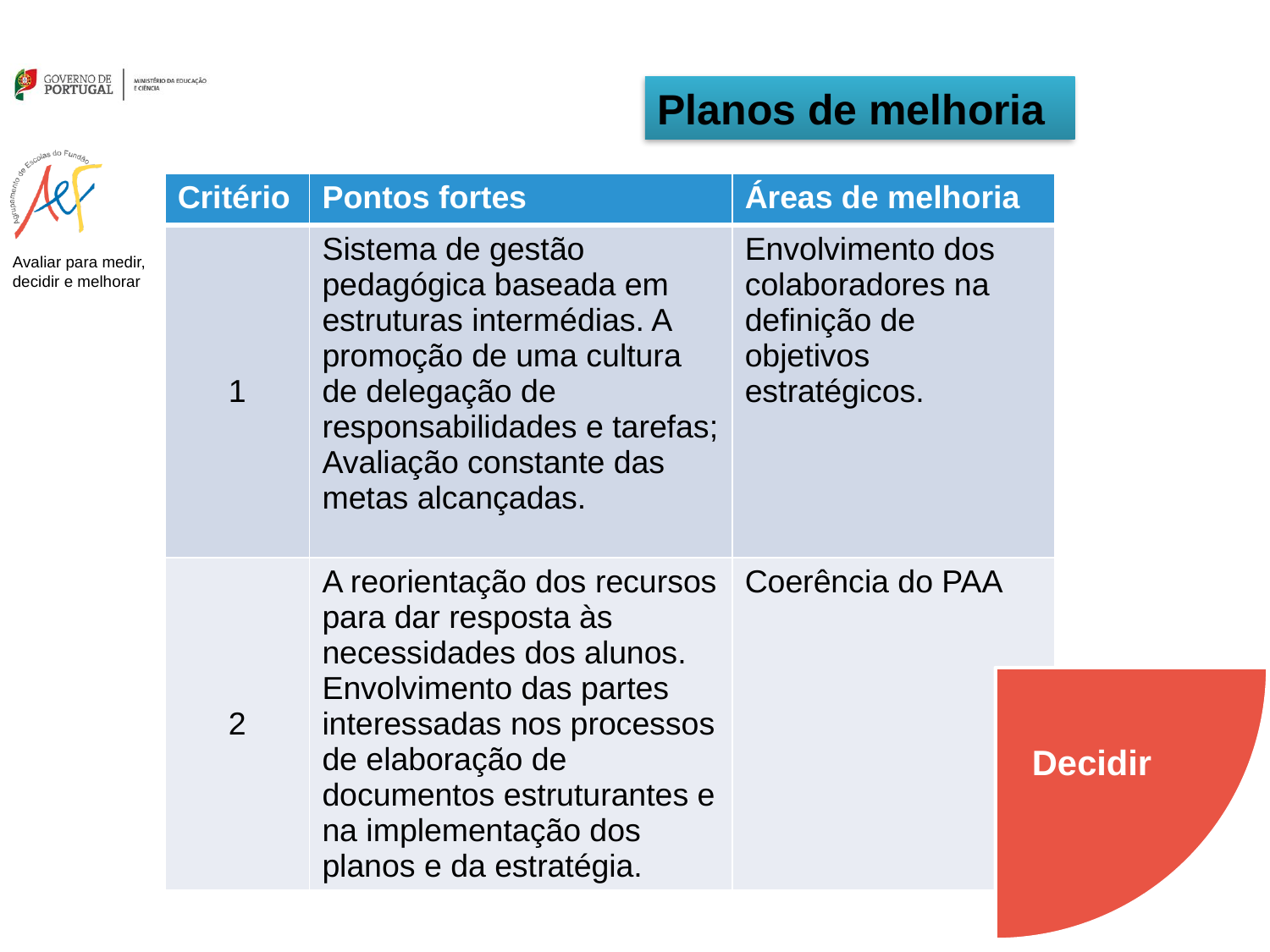

Planos de melhoria
| Critério | Pontos fortes | Áreas de melhoria |
| --- | --- | --- |
| 1 | Sistema de gestão pedagógica baseada em estruturas intermédias. A promoção de uma cultura de delegação de responsabilidades e tarefas; Avaliação constante das metas alcançadas. | Envolvimento dos colaboradores na definição de objetivos estratégicos. |
| 2 | A reorientação dos recursos para dar resposta às necessidades dos alunos. Envolvimento das partes interessadas nos processos de elaboração de documentos estruturantes e na implementação dos planos e da estratégia. | Coerência do PAA |

Decidir